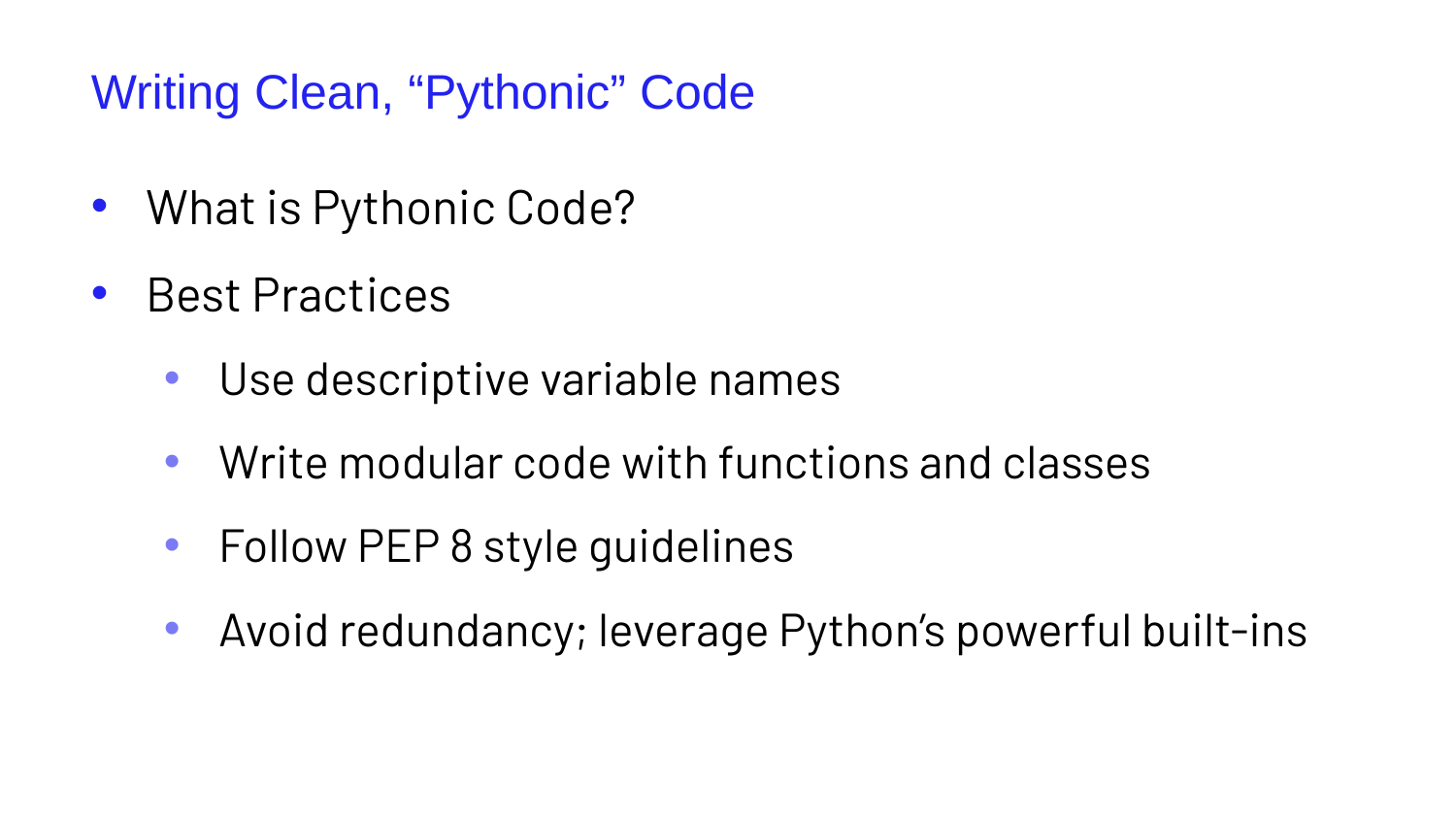

Writing Clean, “Pythonic” Code
What is Pythonic Code?
Best Practices
Use descriptive variable names
Write modular code with functions and classes
Follow PEP 8 style guidelines
Avoid redundancy; leverage Python’s powerful built-ins